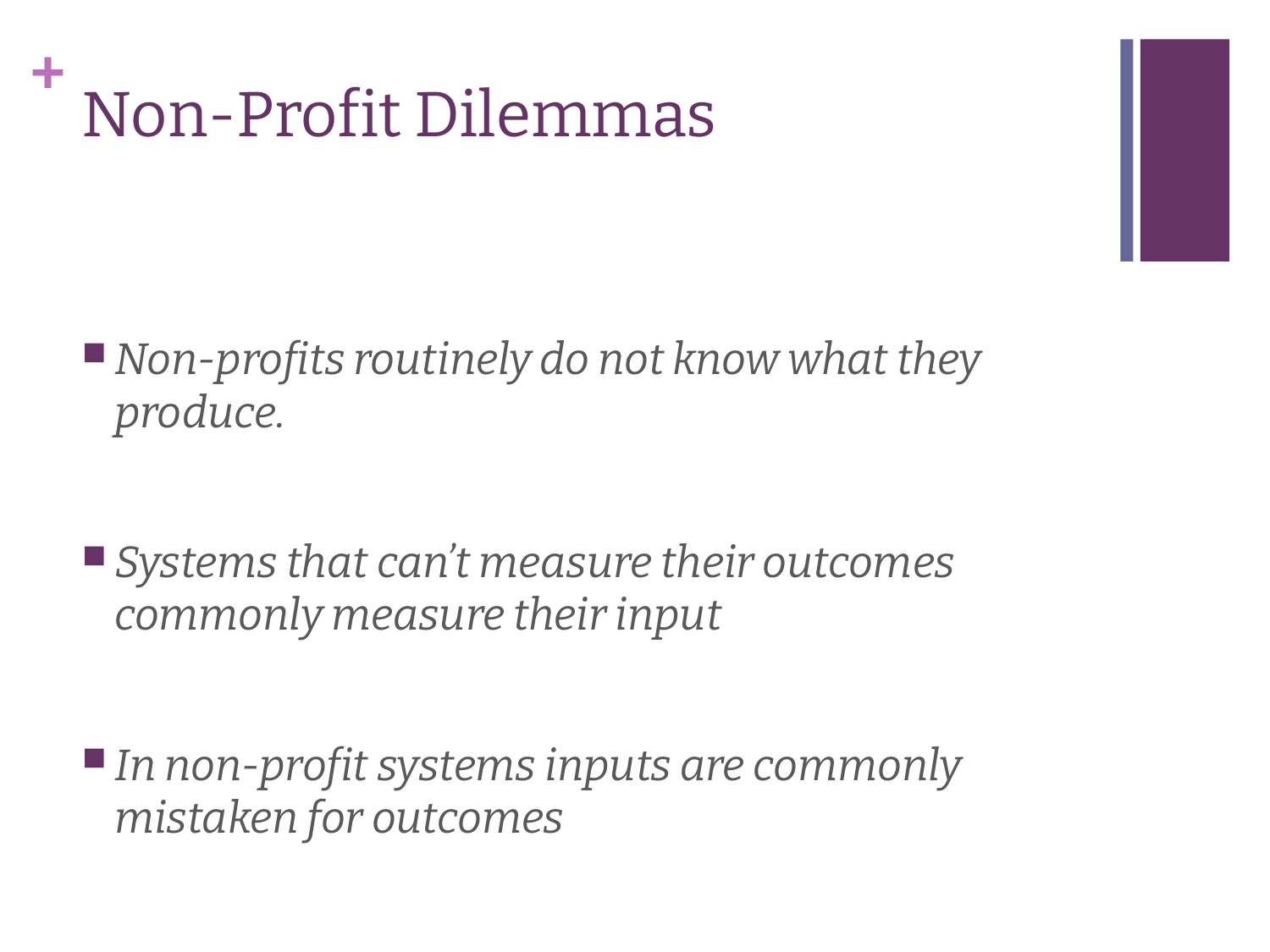

# Non-Profit Dilemmas

Non-profits routinely do not know what they produce.

Systems that can’t measure their outcomes commonly measure their input

In non-profit systems inputs are commonly mistaken for outcomes